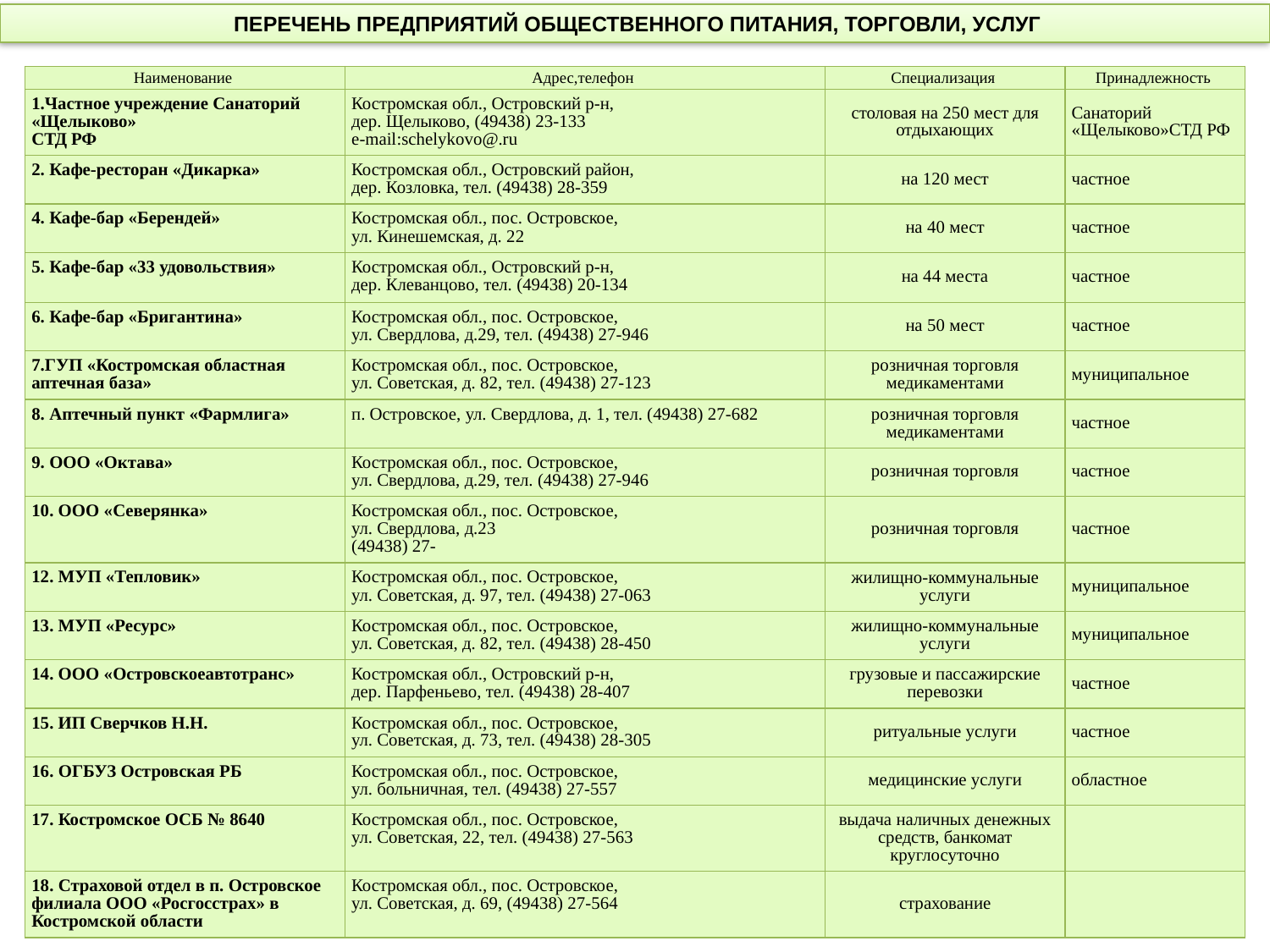

ПЕРЕЧЕНЬ ПРЕДПРИЯТИЙ ОБЩЕСТВЕННОГО ПИТАНИЯ, ТОРГОВЛИ, УСЛУГ
| Наименование | Адрес,телефон | Специализация | Принадлежность |
| --- | --- | --- | --- |
| 1.Частное учреждение Санаторий «Щелыково» СТД РФ | Костромская обл., Островский р-н, дер. Щелыково, (49438) 23-133 e-mail:schelykovo@.ru | столовая на 250 мест для отдыхающих | Санаторий «Щелыково»СТД РФ |
| 2. Кафе-ресторан «Дикарка» | Костромская обл., Островский район, дер. Козловка, тел. (49438) 28-359 | на 120 мест | частное |
| 4. Кафе-бар «Берендей» | Костромская обл., пос. Островское, ул. Кинешемская, д. 22 | на 40 мест | частное |
| 5. Кафе-бар «33 удовольствия» | Костромская обл., Островский р-н, дер. Клеванцово, тел. (49438) 20-134 | на 44 места | частное |
| 6. Кафе-бар «Бригантина» | Костромская обл., пос. Островское, ул. Свердлова, д.29, тел. (49438) 27-946 | на 50 мест | частное |
| 7.ГУП «Костромская областная аптечная база» | Костромская обл., пос. Островское, ул. Советская, д. 82, тел. (49438) 27-123 | розничная торговля медикаментами | муниципальное |
| 8. Аптечный пункт «Фармлига» | п. Островское, ул. Свердлова, д. 1, тел. (49438) 27-682 | розничная торговля медикаментами | частное |
| 9. ООО «Октава» | Костромская обл., пос. Островское, ул. Свердлова, д.29, тел. (49438) 27-946 | розничная торговля | частное |
| 10. ООО «Северянка» | Костромская обл., пос. Островское, ул. Свердлова, д.23 (49438) 27- | розничная торговля | частное |
| 12. МУП «Тепловик» | Костромская обл., пос. Островское, ул. Советская, д. 97, тел. (49438) 27-063 | жилищно-коммунальные услуги | муниципальное |
| 13. МУП «Ресурс» | Костромская обл., пос. Островское, ул. Советская, д. 82, тел. (49438) 28-450 | жилищно-коммунальные услуги | муниципальное |
| 14. ООО «Островскоеавтотранс» | Костромская обл., Островский р-н, дер. Парфеньево, тел. (49438) 28-407 | грузовые и пассажирские перевозки | частное |
| 15. ИП Сверчков Н.Н. | Костромская обл., пос. Островское, ул. Советская, д. 73, тел. (49438) 28-305 | ритуальные услуги | частное |
| 16. ОГБУЗ Островская РБ | Костромская обл., пос. Островское, ул. больничная, тел. (49438) 27-557 | медицинские услуги | областное |
| 17. Костромское ОСБ № 8640 | Костромская обл., пос. Островское, ул. Советская, 22, тел. (49438) 27-563 | выдача наличных денежных средств, банкомат круглосуточно |  |
| 18. Страховой отдел в п. Островское филиала ООО «Росгосстрах» в Костромской области | Костромская обл., пос. Островское, ул. Советская, д. 69, (49438) 27-564 | страхование |  |